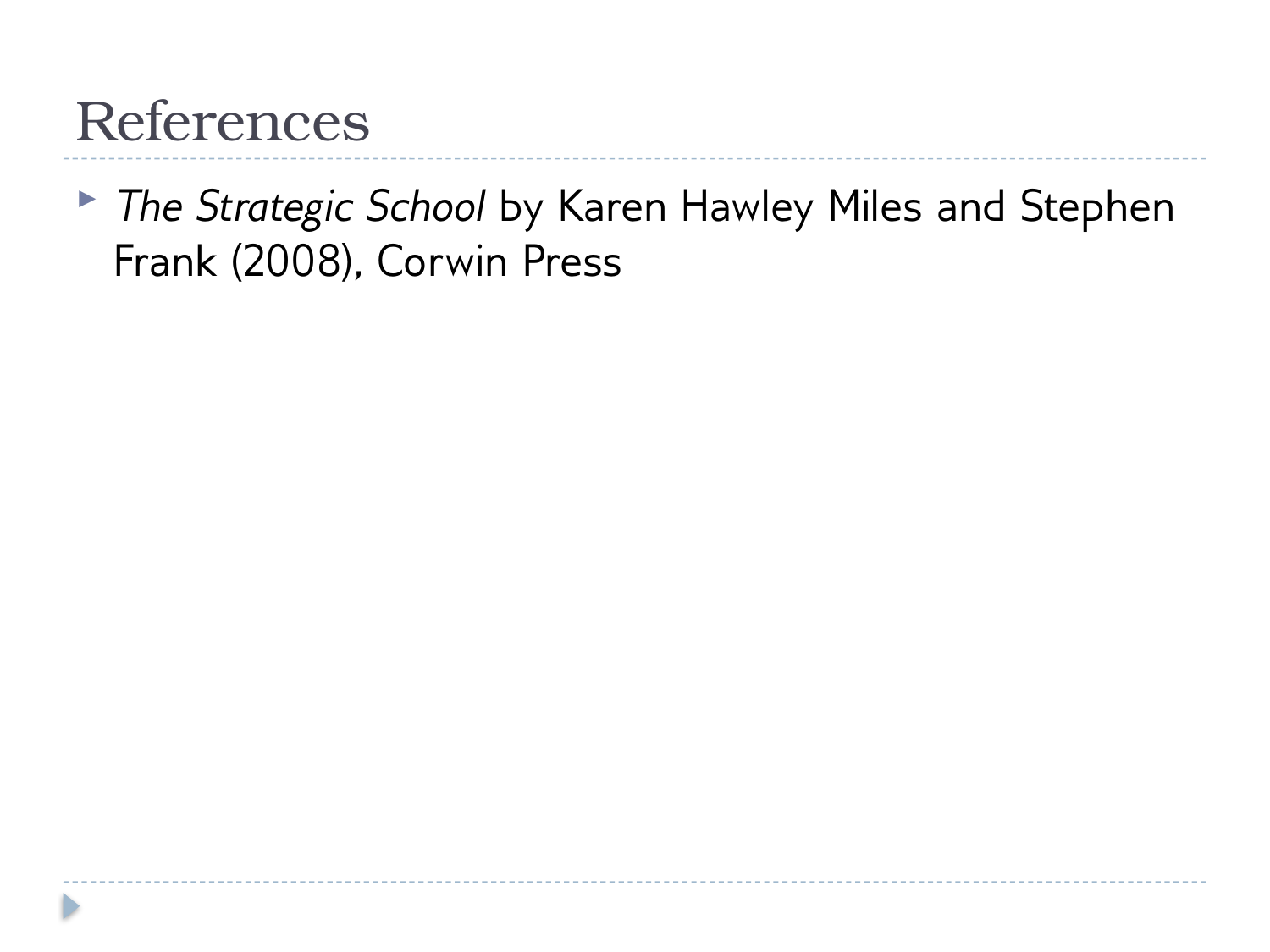

# References
The Strategic School by Karen Hawley Miles and Stephen Frank (2008), Corwin Press